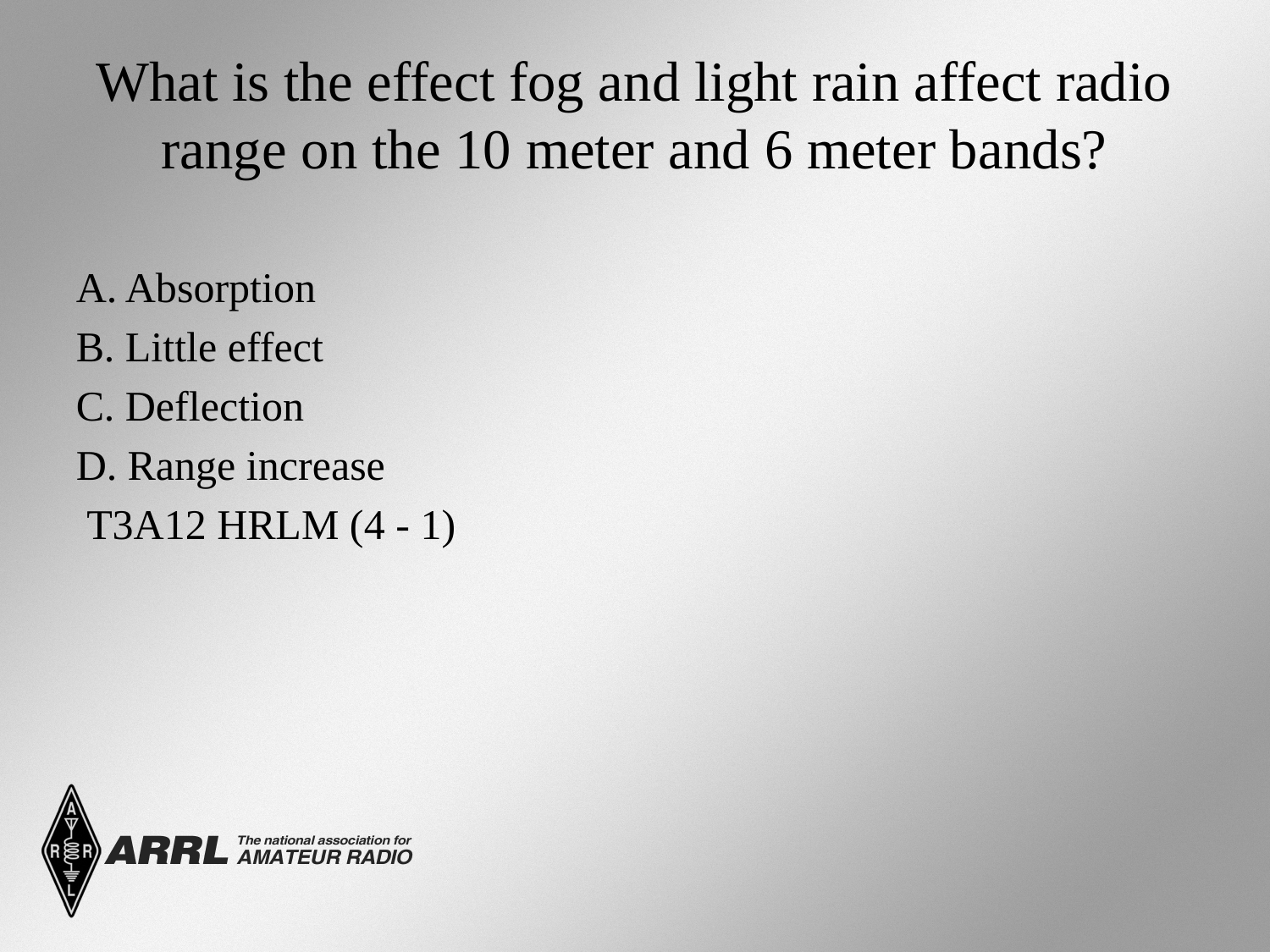

# What is the effect fog and light rain affect radio range on the 10 meter and 6 meter bands?
A. Absorption
B. Little effect
C. Deflection
D. Range increase
 T3A12 HRLM (4 - 1)